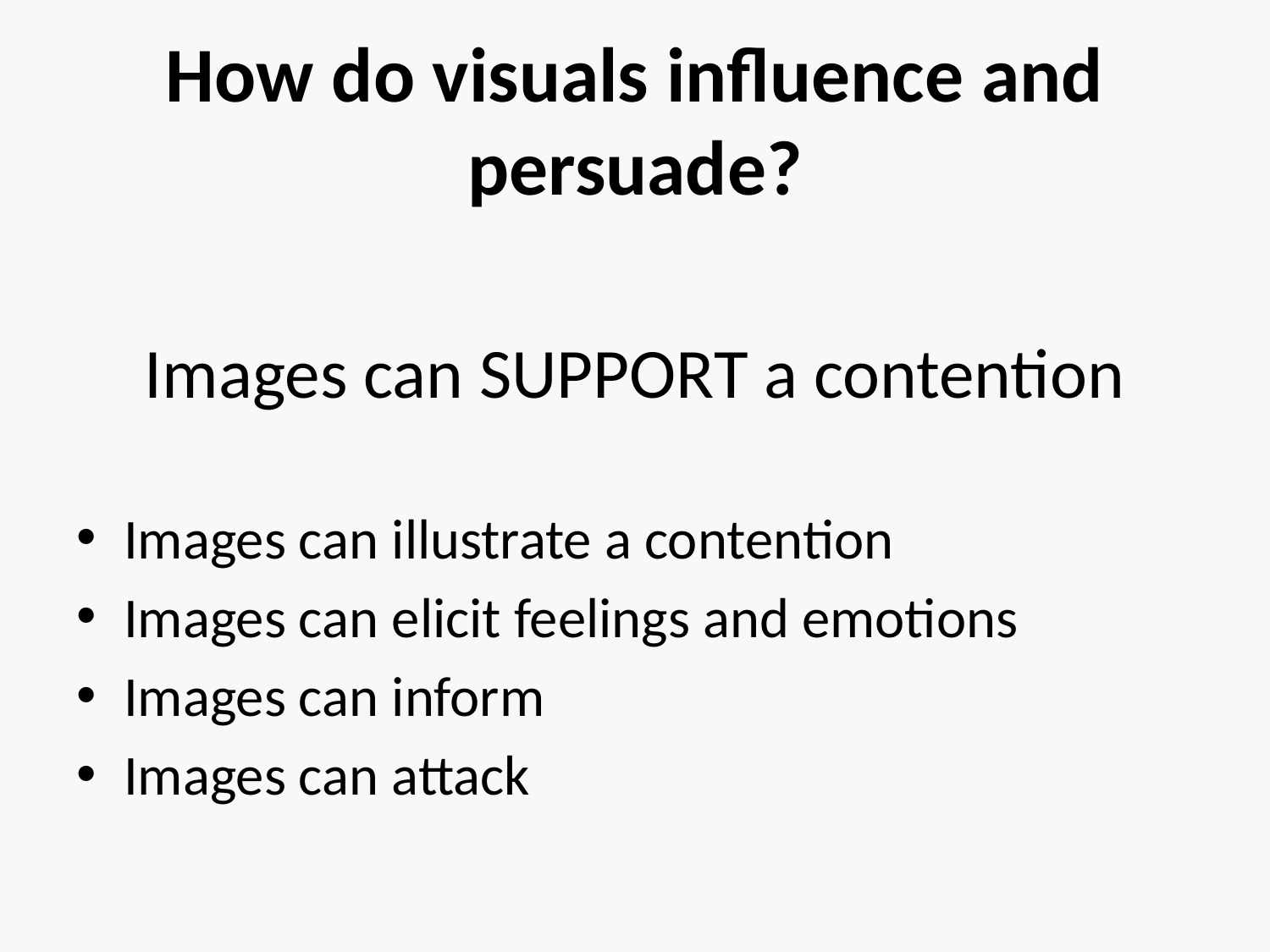

# How do visuals influence and persuade?

Images can SUPPORT a contention

Images can illustrate a contention
Images can elicit feelings and emotions
Images can inform
Images can attack